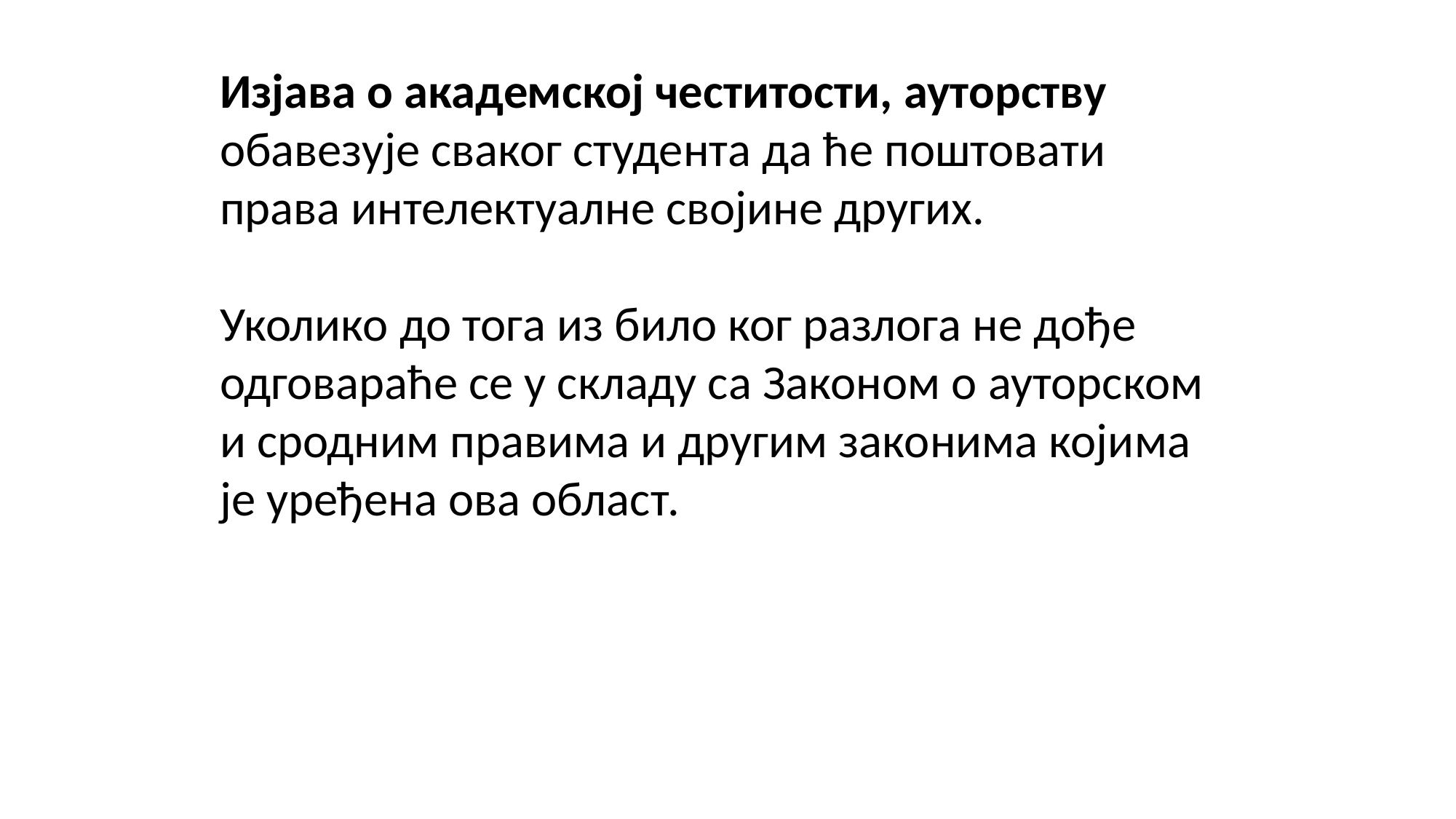

Изјава о академској честитости, ауторству обавезује сваког студента да ће поштовати права интелектуалне својине других.

Уколико до тога из било ког разлога не дође одговараће се у складу са Законом о ауторском и сродним правима и другим законима којима је уређена ова област.